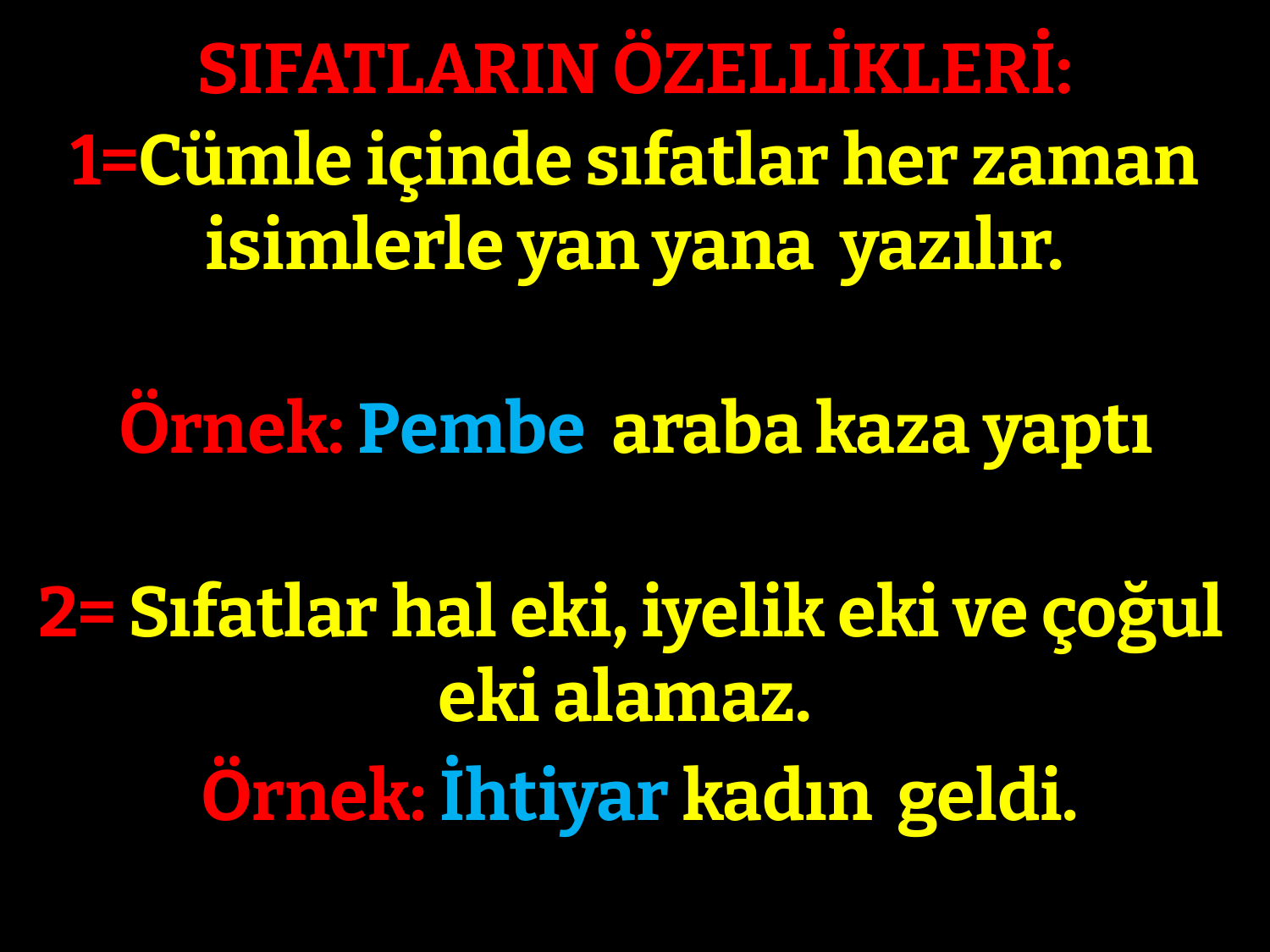

SIFATLARIN ÖZELLİKLERİ:
1=Cümle içinde sıfatlar her zaman isimlerle yan yana  yazılır.

#
Örnek: Pembe  araba kaza yaptı
2= Sıfatlar hal eki, iyelik eki ve çoğul eki alamaz.
Örnek: İhtiyar kadın  geldi.